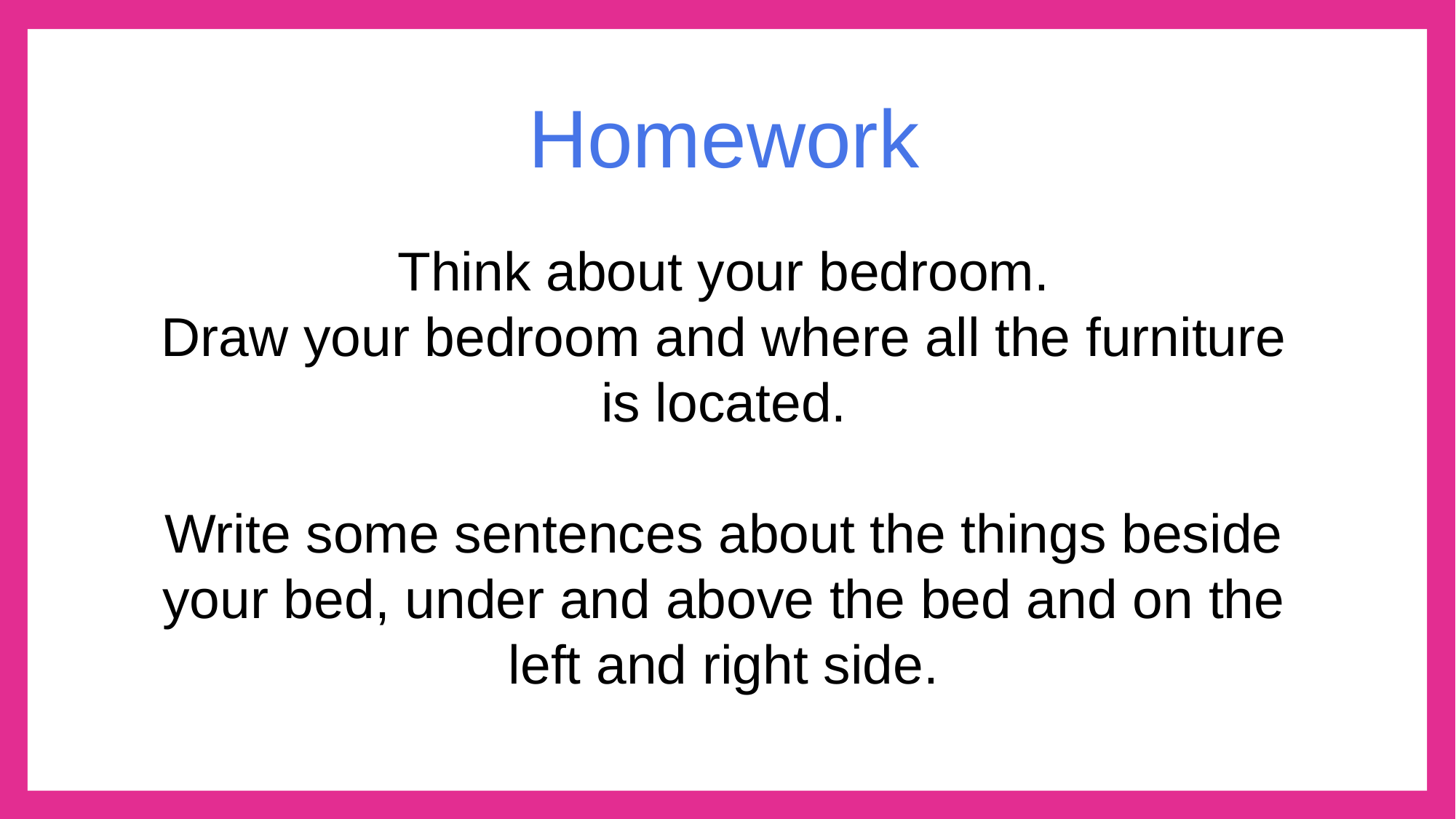

Homework
Think about your bedroom.
Draw your bedroom and where all the furniture is located.

Write some sentences about the things beside your bed, under and above the bed and on the left and right side.